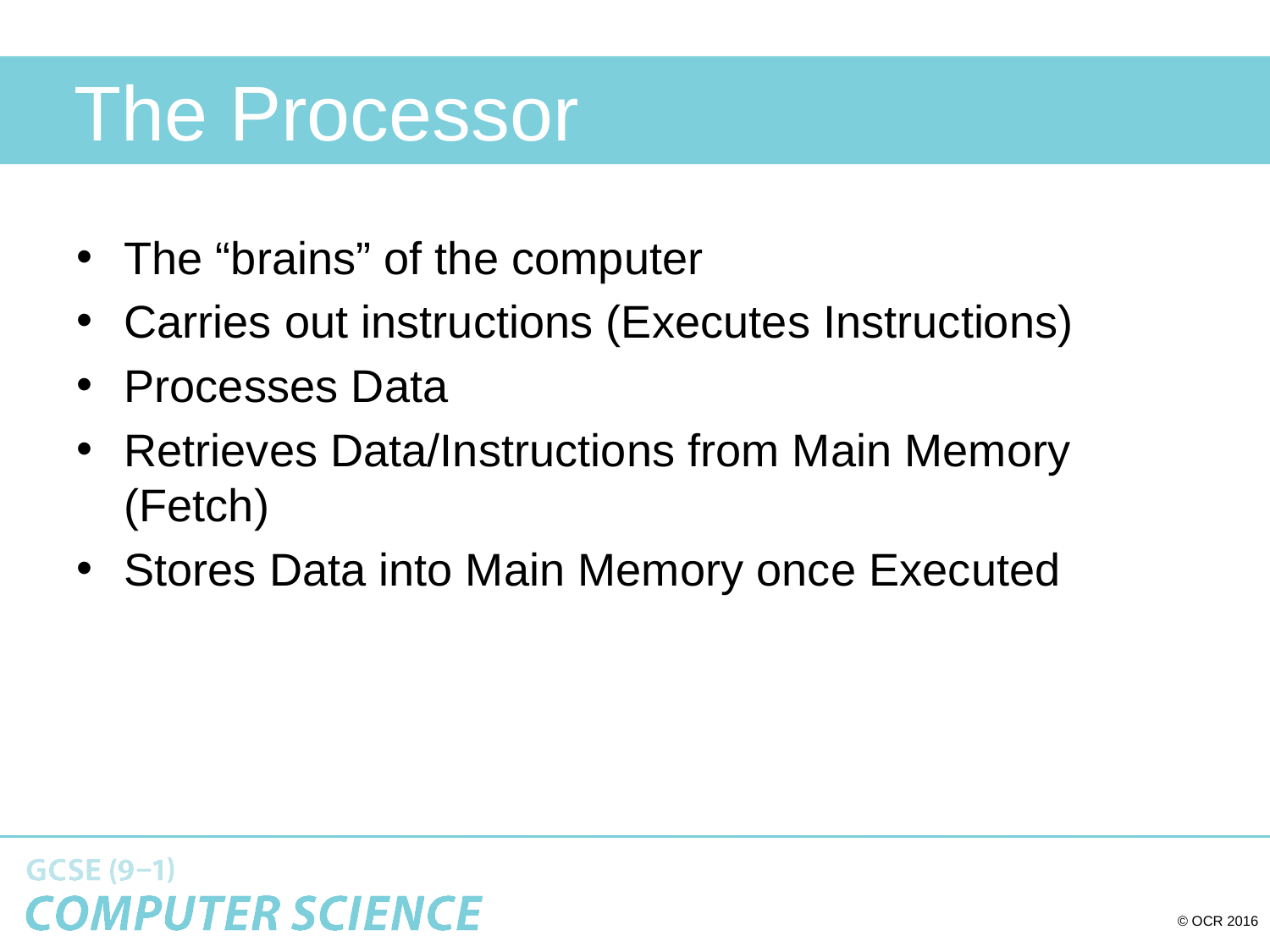

# The Processor
The “brains” of the computer
Carries out instructions (Executes Instructions)
Processes Data
Retrieves Data/Instructions from Main Memory (Fetch)
Stores Data into Main Memory once Executed